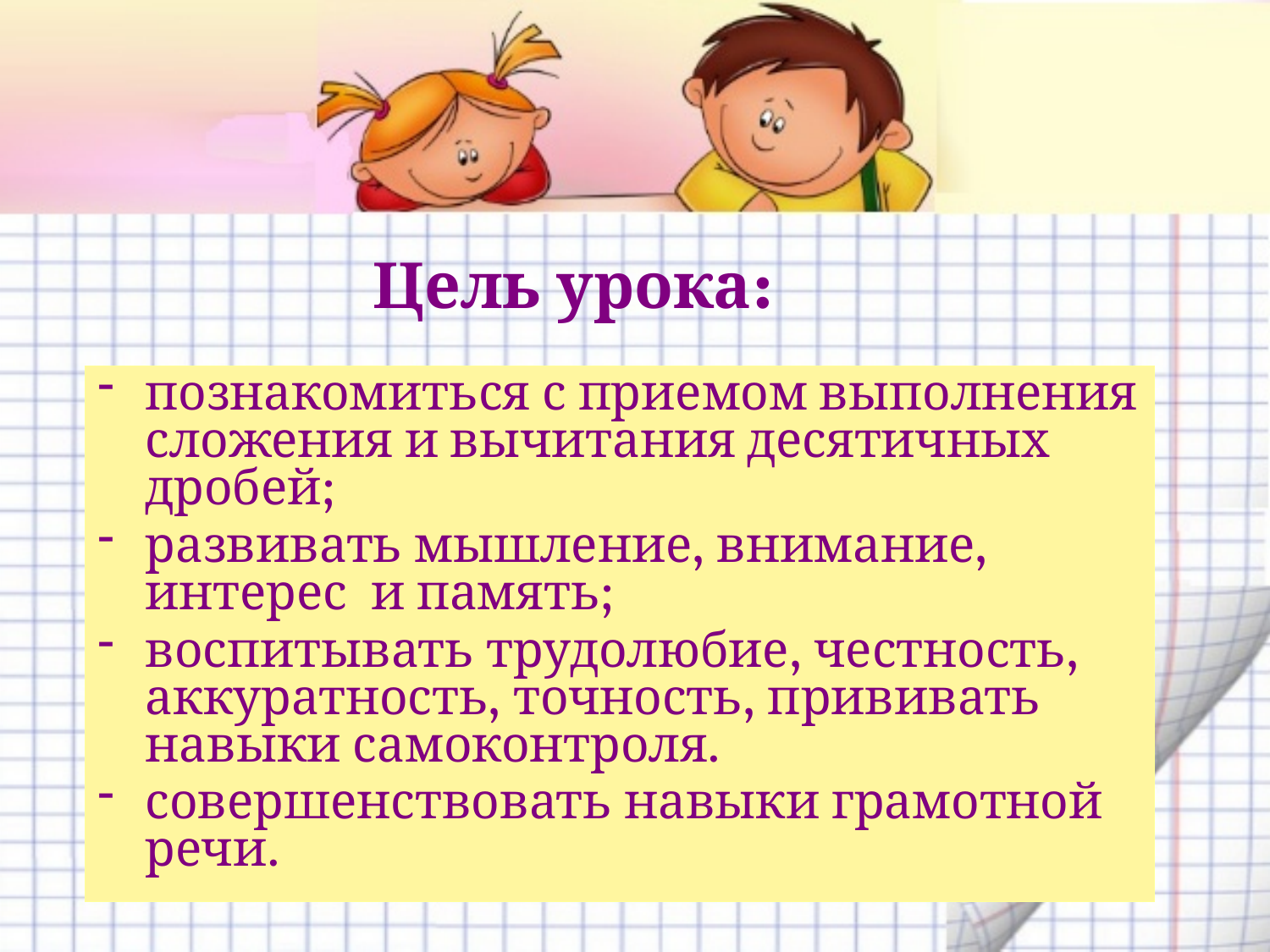

# Цель урока:
познакомиться с приемом выполнения сложения и вычитания десятичных дробей;
развивать мышление, внимание, интерес  и память;
воспитывать трудолюбие, честность, аккуратность, точность, прививать     навыки самоконтроля.
совершенствовать навыки грамотной речи.